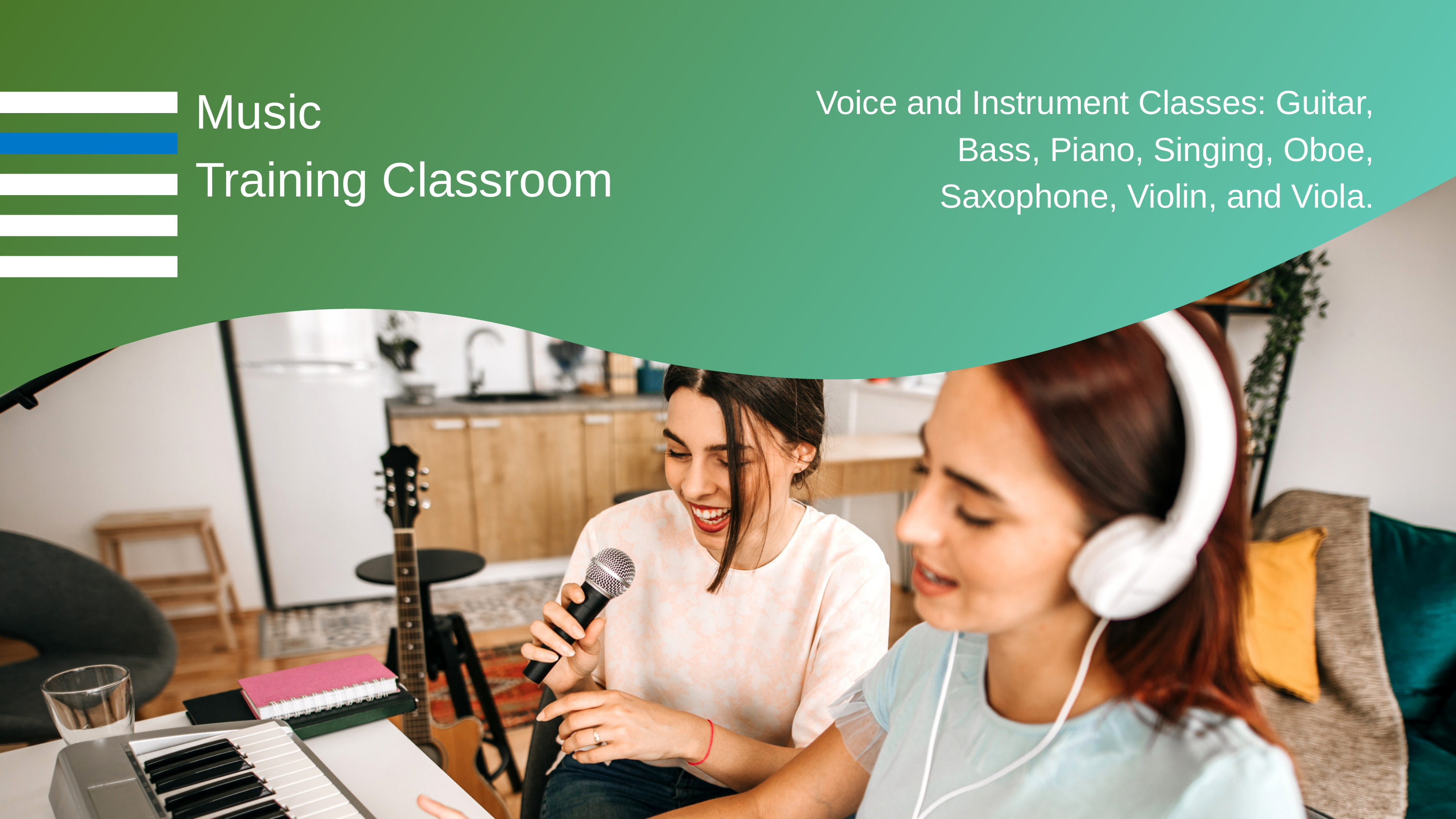

Music
Training Classroom
Voice and Instrument Classes: Guitar, Bass, Piano, Singing, Oboe, Saxophone, Violin, and Viola.